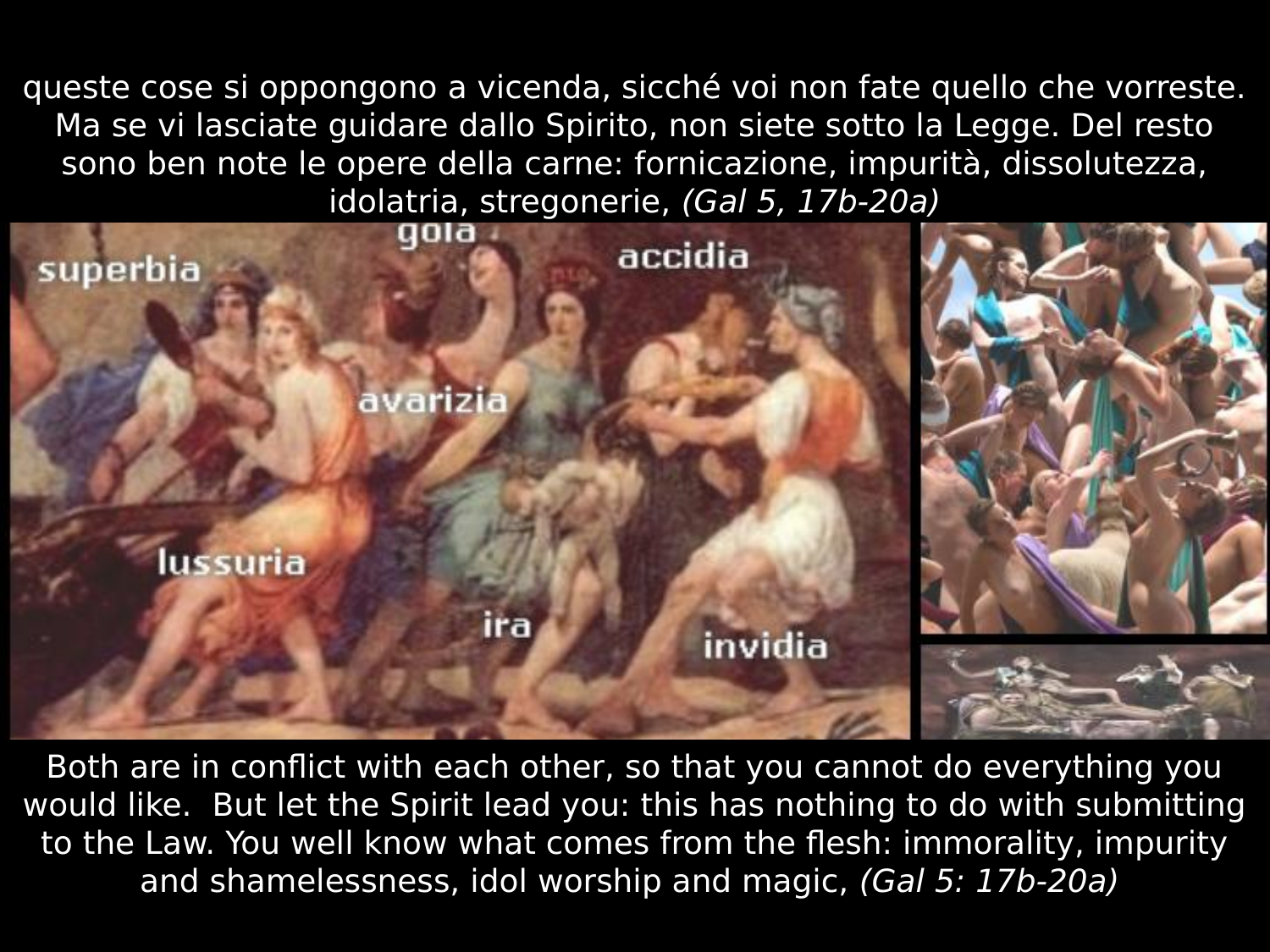

# queste cose si oppongono a vicenda, sicché voi non fate quello che vorreste. Ma se vi lasciate guidare dallo Spirito, non siete sotto la Legge. Del resto sono ben note le opere della carne: fornicazione, impurità, dissolutezza, idolatria, stregonerie, (Gal 5, 17b-20a)
Both are in conflict with each other, so that you cannot do everything you would like.  But let the Spirit lead you: this has nothing to do with submitting to the Law. You well know what comes from the flesh: immorality, impurity and shamelessness, idol worship and magic, (Gal 5: 17b-20a)